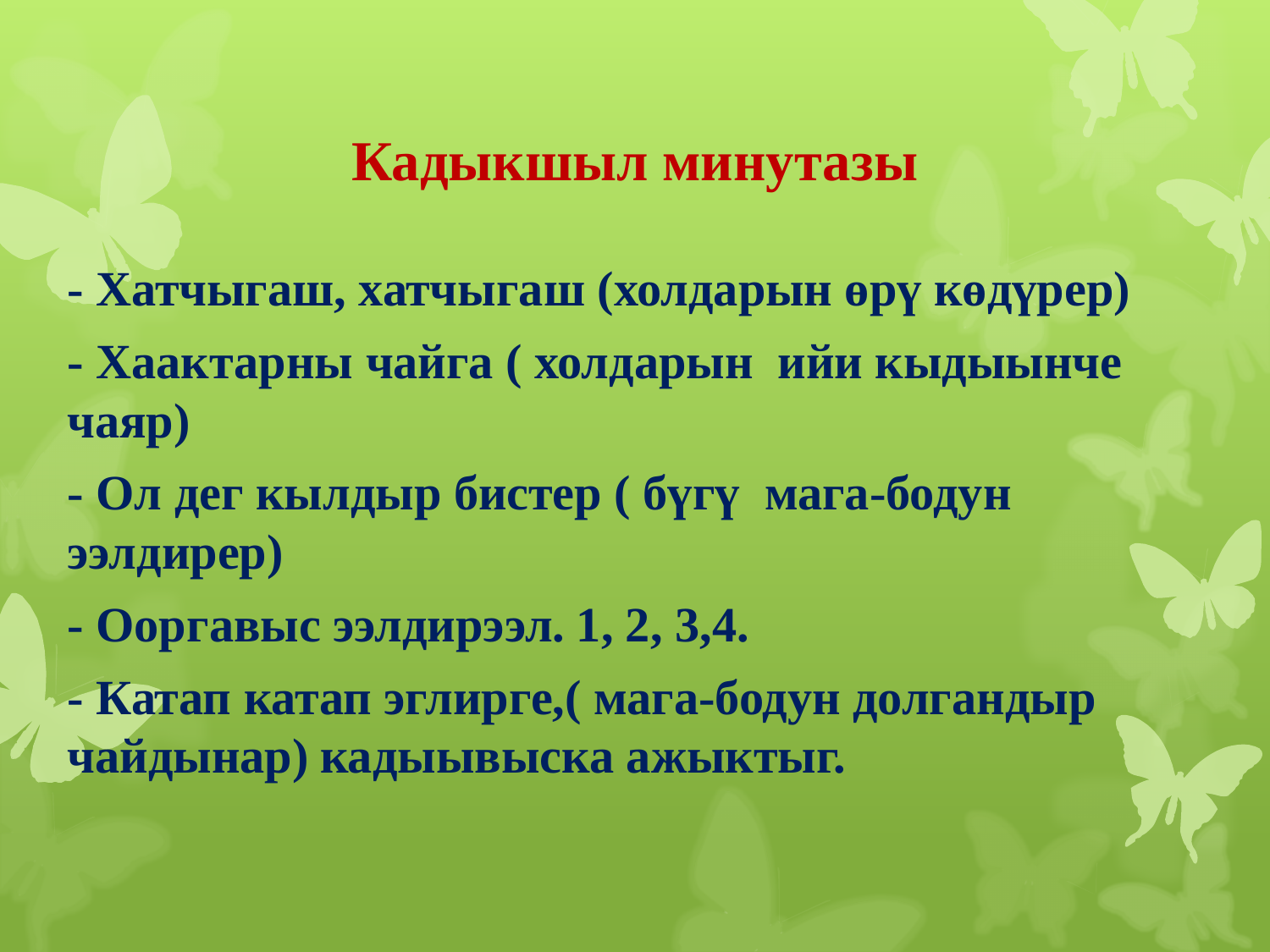

# Кадыкшыл минутазы
- Хатчыгаш, хатчыгаш (холдарын өрү көдүрер)
- Хаактарны чайга ( холдарын  ийи кыдыынче чаяр)
- Ол дег кылдыр бистер ( бүгү  мага-бодун ээлдирер)
- Ооргавыс ээлдирээл. 1, 2, 3,4.
- Катап катап эглирге,( мага-бодун долгандыр чайдынар) кадыывыска ажыктыг.